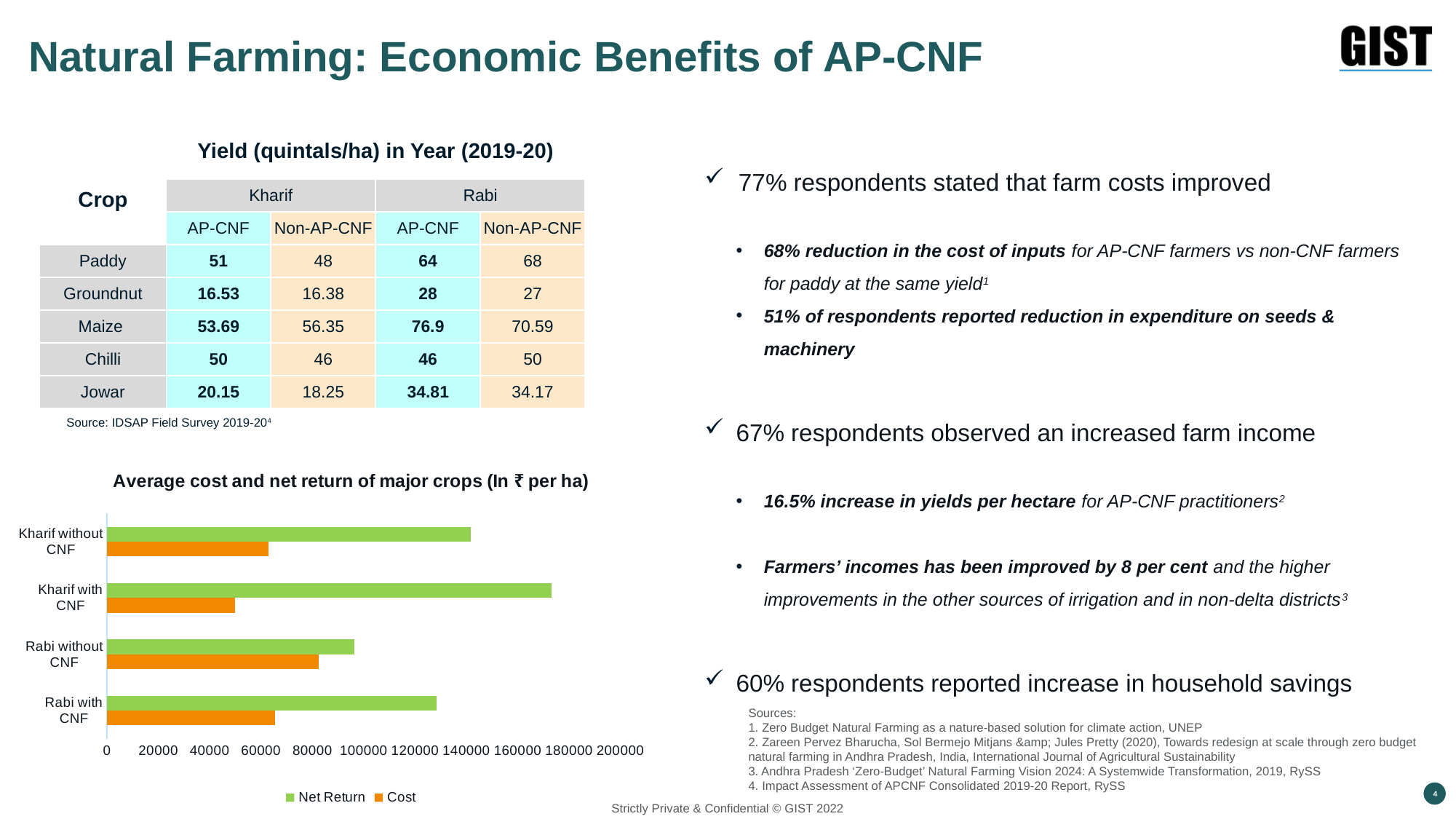

Natural Farming: Economic Benefits of AP-CNF
| Crop | Yield (quintals/ha) in Year (2019-20) |  |  |  |
| --- | --- | --- | --- | --- |
|  | Kharif |  | Rabi |  |
|  | AP-CNF | Non-AP-CNF | AP-CNF | Non-AP-CNF |
| Paddy | 51 | 48 | 64 | 68 |
| Groundnut | 16.53 | 16.38 | 28 | 27 |
| Maize | 53.69 | 56.35 | 76.9 | 70.59 |
| Chilli | 50 | 46 | 46 | 50 |
| Jowar | 20.15 | 18.25 | 34.81 | 34.17 |
77% respondents stated that farm costs improved

68% reduction in the cost of inputs for AP-CNF farmers vs non-CNF farmers for paddy at the same yield1
51% of respondents reported reduction in expenditure on seeds & machinery

67% respondents observed an increased farm income

16.5% increase in yields per hectare for AP-CNF practitioners2

Farmers’ incomes has been improved by 8 per cent and the higher improvements in the other sources of irrigation and in non-delta districts3

60% respondents reported increase in household savings
Source: IDSAP Field Survey 2019-204

### Chart: Average cost and net return of major crops (In ₹ per ha)

| Category | Cost | Net Return |
|---|---|---|
| Rabi with CNF | 65374.0 | 128435.0 |
| Rabi without CNF | 82314.6 | 96309.8 |
| Kharif with CNF | 49944.0 | 173238.8 |
| Kharif without CNF | 62863.6 | 141650.8 |
Sources:
1. Zero Budget Natural Farming as a nature-based solution for climate action, UNEP
2. Zareen Pervez Bharucha, Sol Bermejo Mitjans &amp; Jules Pretty (2020), Towards redesign at scale through zero budget natural farming in Andhra Pradesh, India, International Journal of Agricultural Sustainability
3. Andhra Pradesh ‘Zero-Budget’ Natural Farming Vision 2024: A Systemwide Transformation, 2019, RySS
4. Impact Assessment of APCNF Consolidated 2019-20 Report, RySS